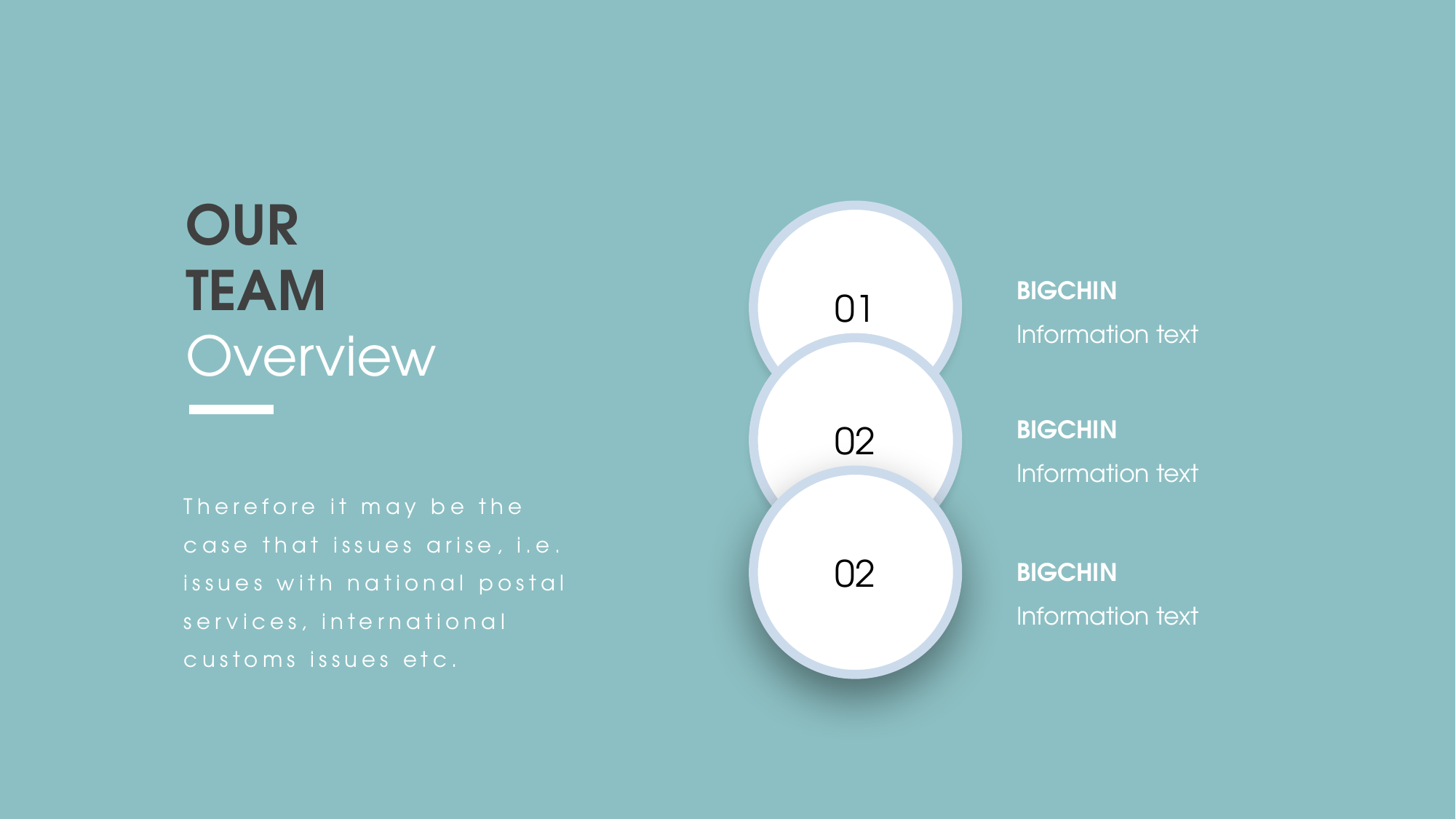

OUR
TEAM
Overview
01
e7d195523061f1c074694c8bbf98be7b1e4b015d796375963FD28840057458461C7CA0DAD340D15583DEDFC2E3241C4F392EF3A8B4D067B40CF4F149DD7E51F346B0CAB1BCCF6DB2480C67273C6C9E4C33AF3046B1F7F7F0B2A51923447FF2D765CC750011ADC7600C66A8DE278F4F3BF652A6F92B038DDCE276C32D205890E810956E7BBEF46205
BIGCHIN
Information text
02
BIGCHIN
Information text
02
Therefore it may be the case that issues arise, i.e. issues with national postal services, international customs issues etc.
BIGCHIN
Information text